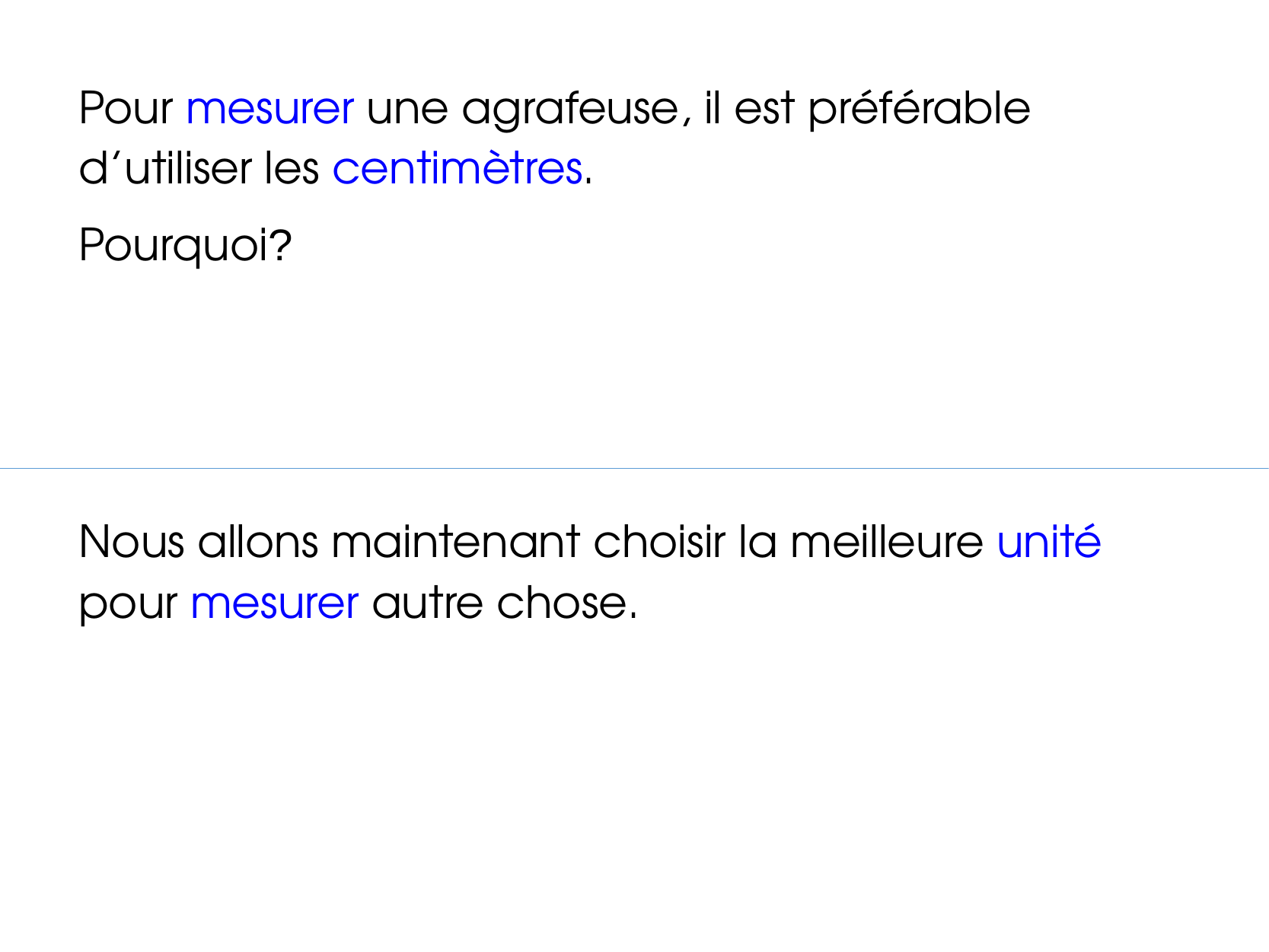

Pour mesurer une agrafeuse, il est préférable d’utiliser les centimètres.
Pourquoi?
Nous allons maintenant choisir la meilleure unité pour mesurer autre chose.